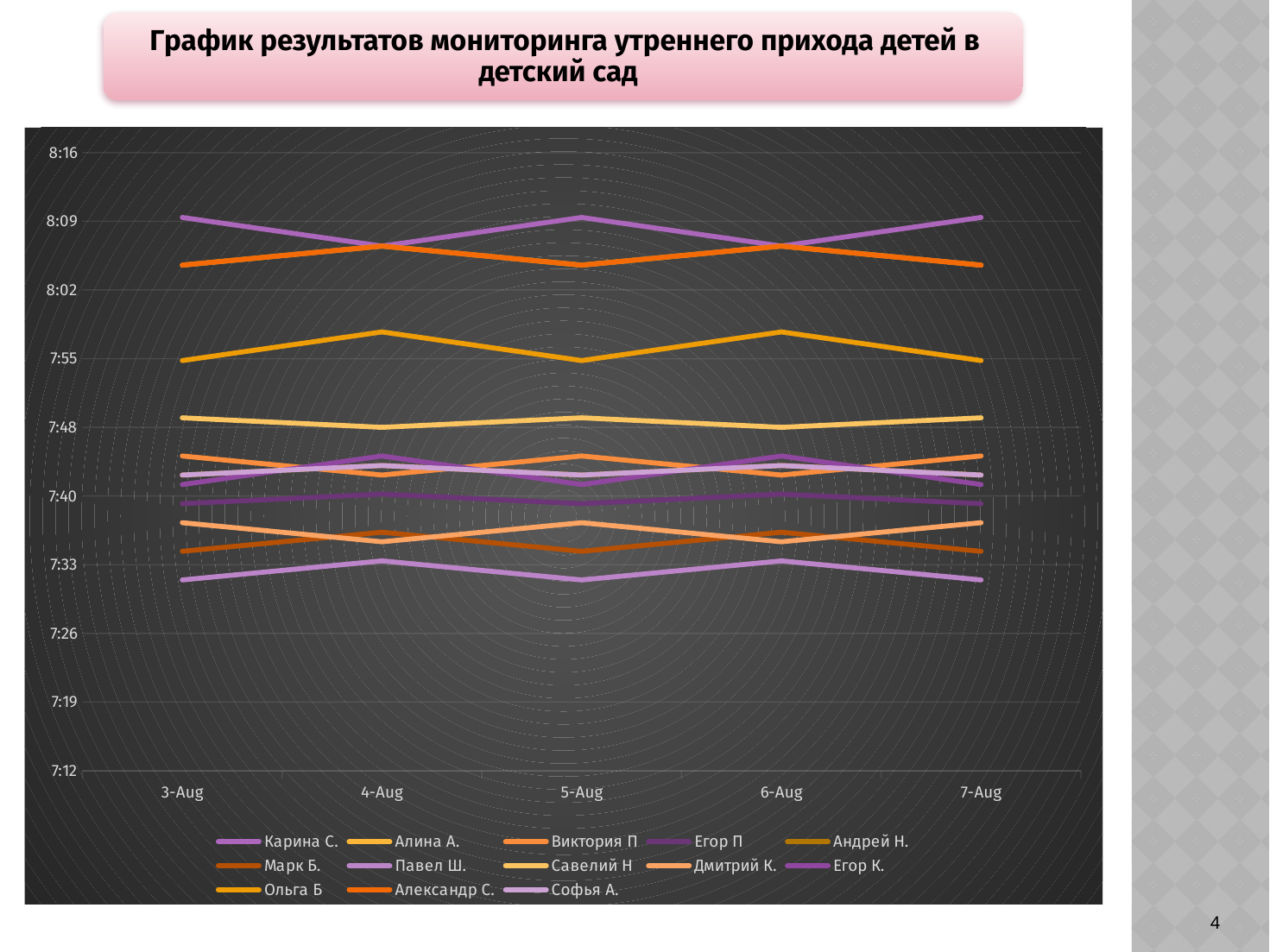

График результатов мониторинга утреннего прихода детей в детский сад

### Chart

| Category | Карина С. | Алина А. | Виктория П | Егор П | Андрей Н. | Марк Б. | Павел Ш. | Савелий Н | Дмитрий К. | Егор К. | Ольга Б | Александр С. | Софья А. |
|---|---|---|---|---|---|---|---|---|---|---|---|---|---|
| 44046 | 0.34027777777777773 | 0.3368055555555556 | 0.3229166666666667 | 0.3194444444444445 | 0.3215277777777778 | 0.3159722222222222 | 0.3138888888888889 | 0.32569444444444445 | 0.31805555555555554 | 0.32083333333333336 | 0.3298611111111111 | 0.3368055555555556 | 0.3215277777777778 |
| 44047 | 0.33819444444444446 | 0.33819444444444446 | 0.3215277777777778 | 0.3201388888888889 | 0.32222222222222224 | 0.31736111111111115 | 0.31527777777777777 | 0.325 | 0.31666666666666665 | 0.3229166666666667 | 0.33194444444444443 | 0.33819444444444446 | 0.32222222222222224 |
| 44048 | 0.34027777777777773 | 0.3368055555555556 | 0.3229166666666667 | 0.3194444444444445 | 0.3215277777777778 | 0.3159722222222222 | 0.3138888888888889 | 0.32569444444444445 | 0.31805555555555554 | 0.32083333333333336 | 0.3298611111111111 | 0.3368055555555556 | 0.3215277777777778 |
| 44049 | 0.33819444444444446 | 0.33819444444444446 | 0.3215277777777778 | 0.3201388888888889 | 0.32222222222222224 | 0.31736111111111115 | 0.31527777777777777 | 0.325 | 0.31666666666666665 | 0.3229166666666667 | 0.33194444444444443 | 0.33819444444444446 | 0.32222222222222224 |
| 44050 | 0.34027777777777773 | 0.3368055555555556 | 0.3229166666666667 | 0.3194444444444445 | 0.3215277777777778 | 0.3159722222222222 | 0.3138888888888889 | 0.32569444444444445 | 0.31805555555555554 | 0.32083333333333336 | 0.3298611111111111 | 0.3368055555555556 | 0.3215277777777778 |